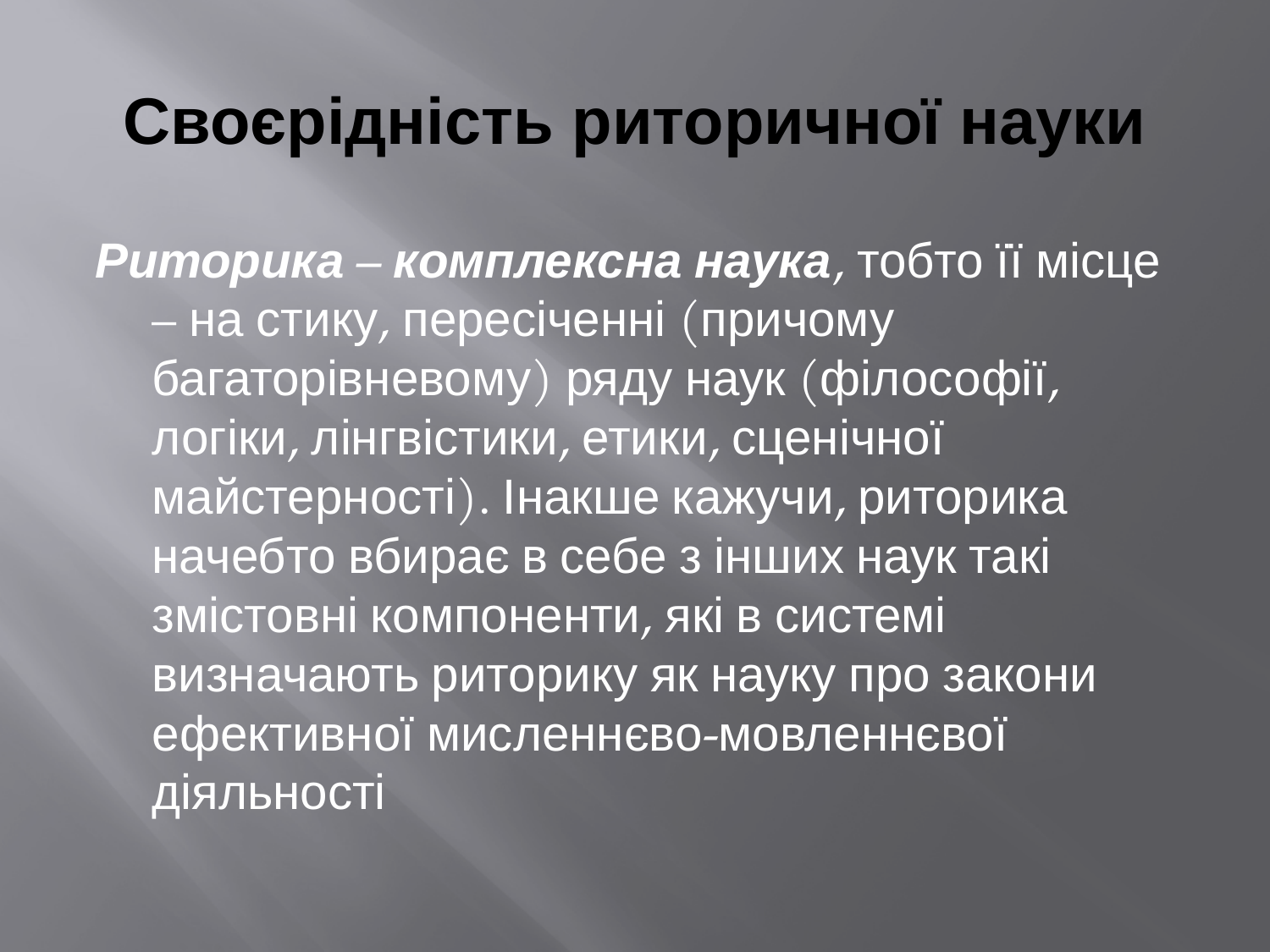

# Своєрідність риторичної науки
Риторика – комплексна наука, тобто її місце – на стику, пересіченні (причому багаторівневому) ряду наук (філософії, логіки, лінгвістики, етики, сценічної майстерності). Інакше кажучи, риторика начебто вбирає в себе з інших наук такі змістовні компоненти, які в системі визначають риторику як науку про закони ефективної мисленнєво-мовленнєвої діяльності